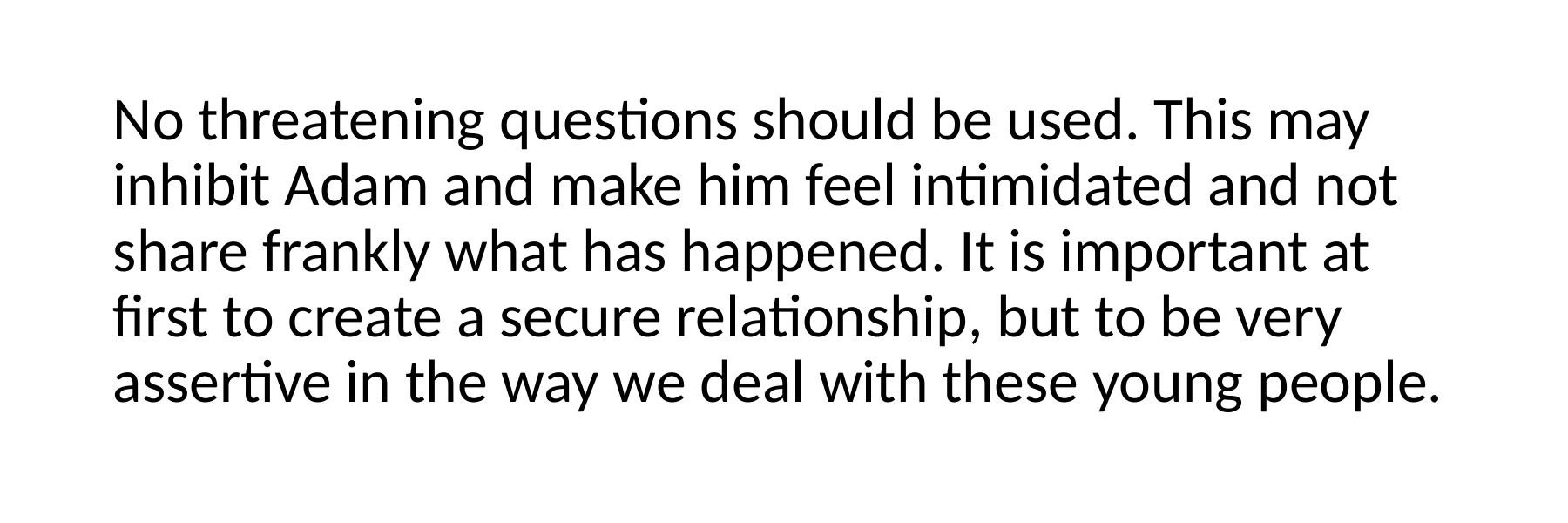

No threatening questions should be used. This may inhibit Adam and make him feel intimidated and not share frankly what has happened. It is important at first to create a secure relationship, but to be very assertive in the way we deal with these young people.